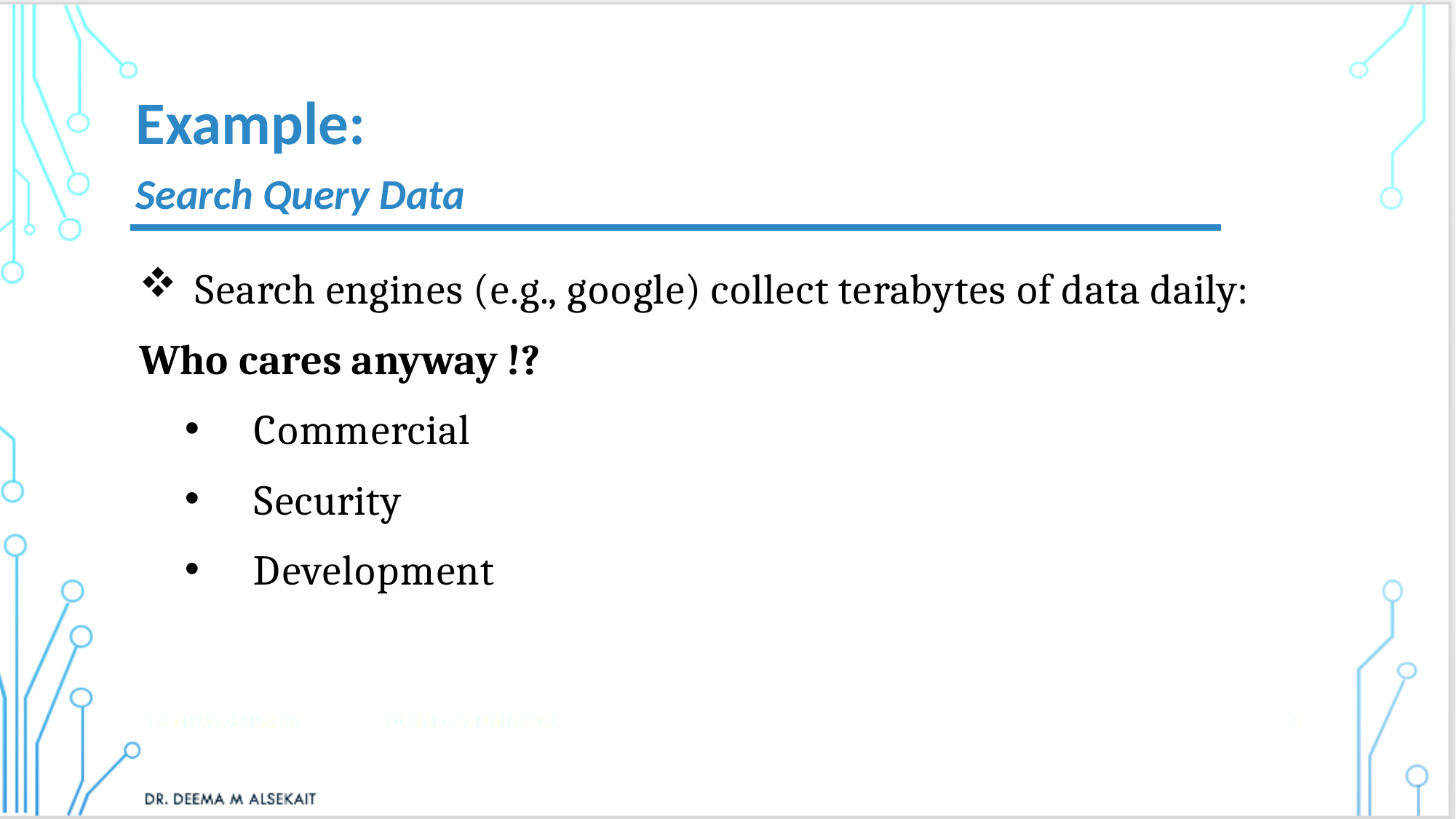

Example:
Search Query Data
Search engines (e.g., google) collect terabytes of data daily:
Who cares anyway !?
Commercial
Security
Development